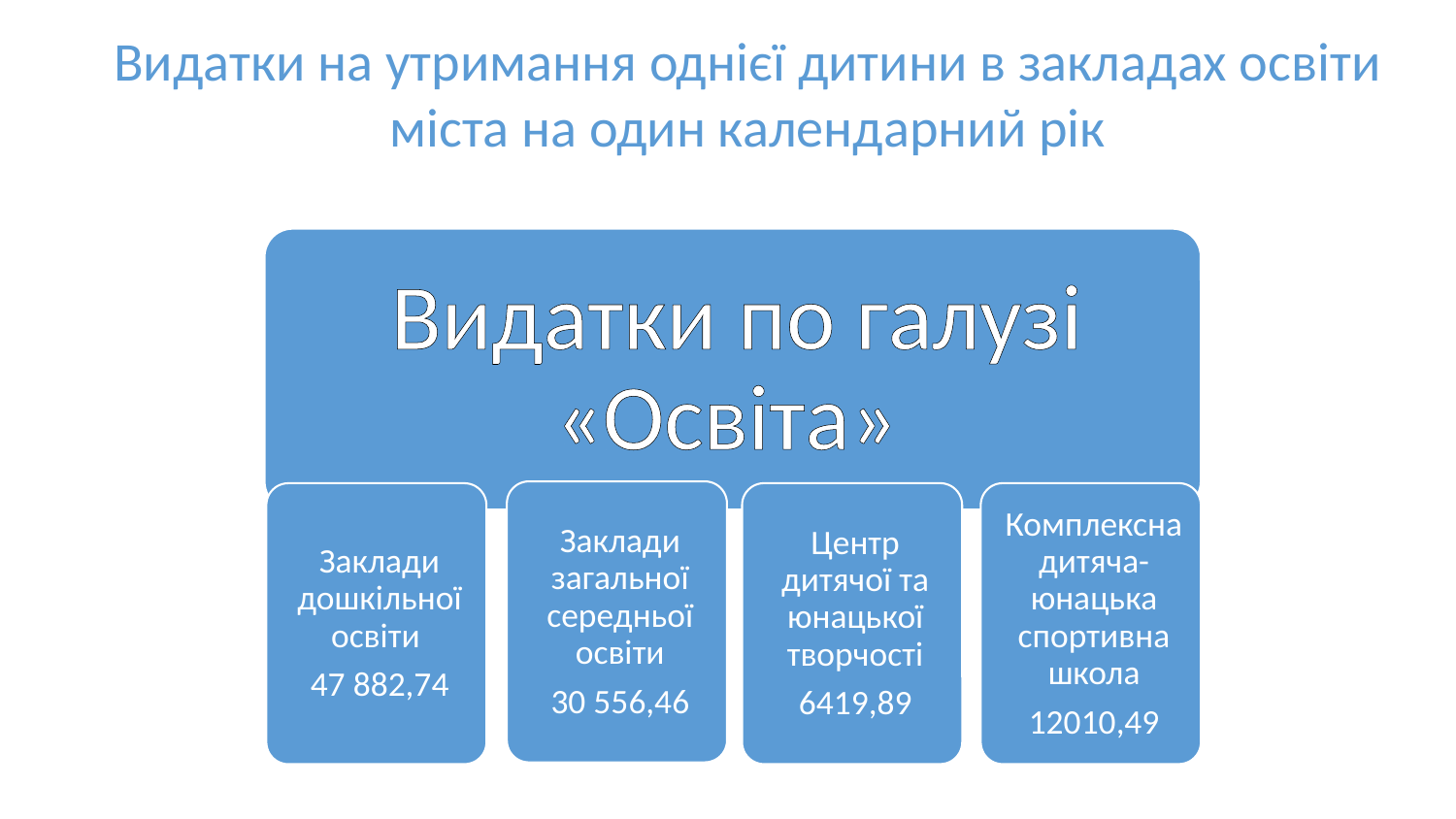

Видатки на утримання однієї дитини в закладах освіти міста на один календарний рік
Видатки по галузі «Освіта»
Заклади дошкільної освіти
47 882,74
Заклади загальної середньої освіти
30 556,46
Центр дитячої та юнацької творчості
6419,89
Комплексна дитяча-юнацька спортивна школа
12010,49